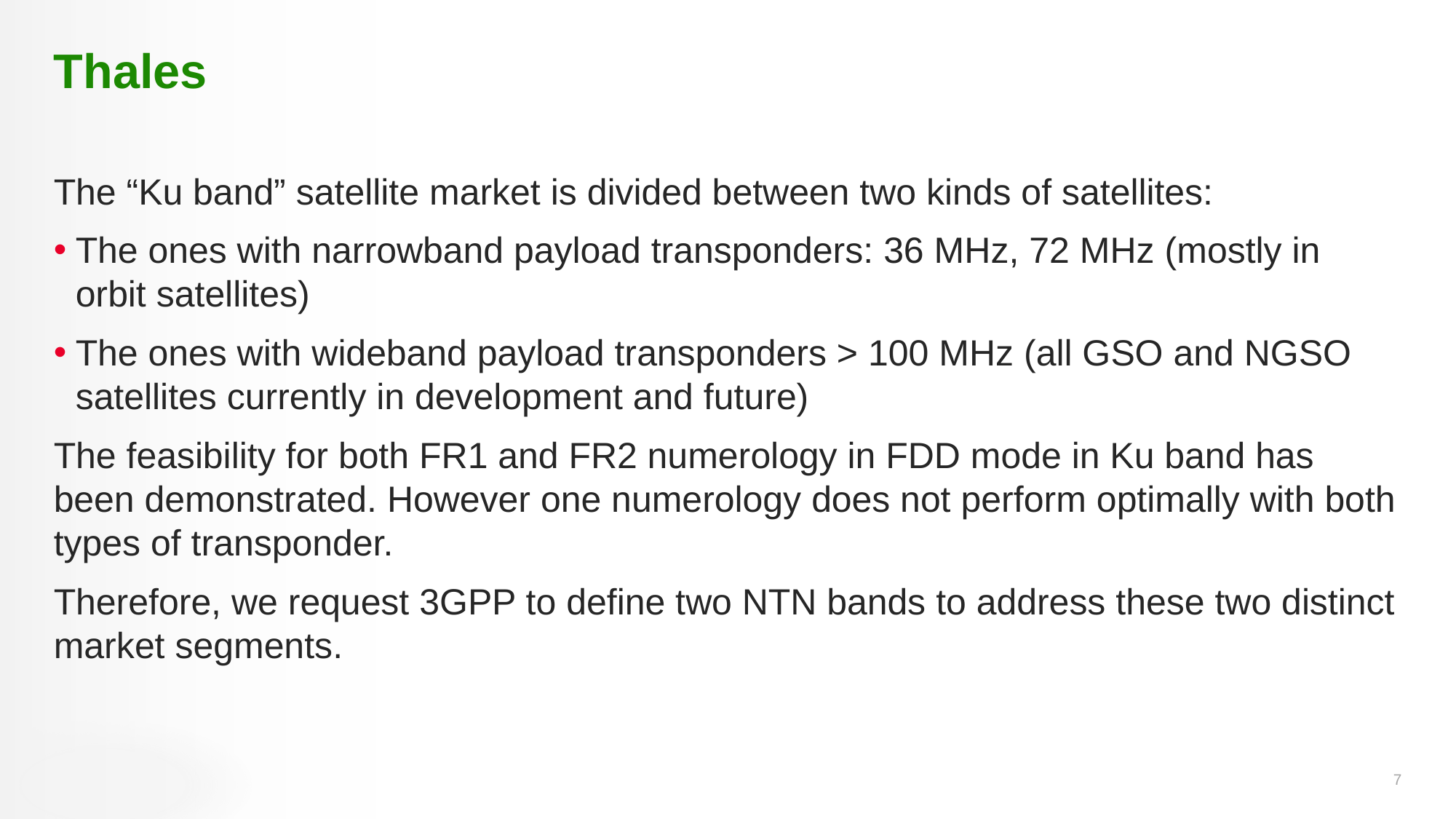

# Thales
The “Ku band” satellite market is divided between two kinds of satellites:
The ones with narrowband payload transponders: 36 MHz, 72 MHz (mostly in orbit satellites)
The ones with wideband payload transponders > 100 MHz (all GSO and NGSO satellites currently in development and future)
The feasibility for both FR1 and FR2 numerology in FDD mode in Ku band has been demonstrated. However one numerology does not perform optimally with both types of transponder.
Therefore, we request 3GPP to define two NTN bands to address these two distinct market segments.